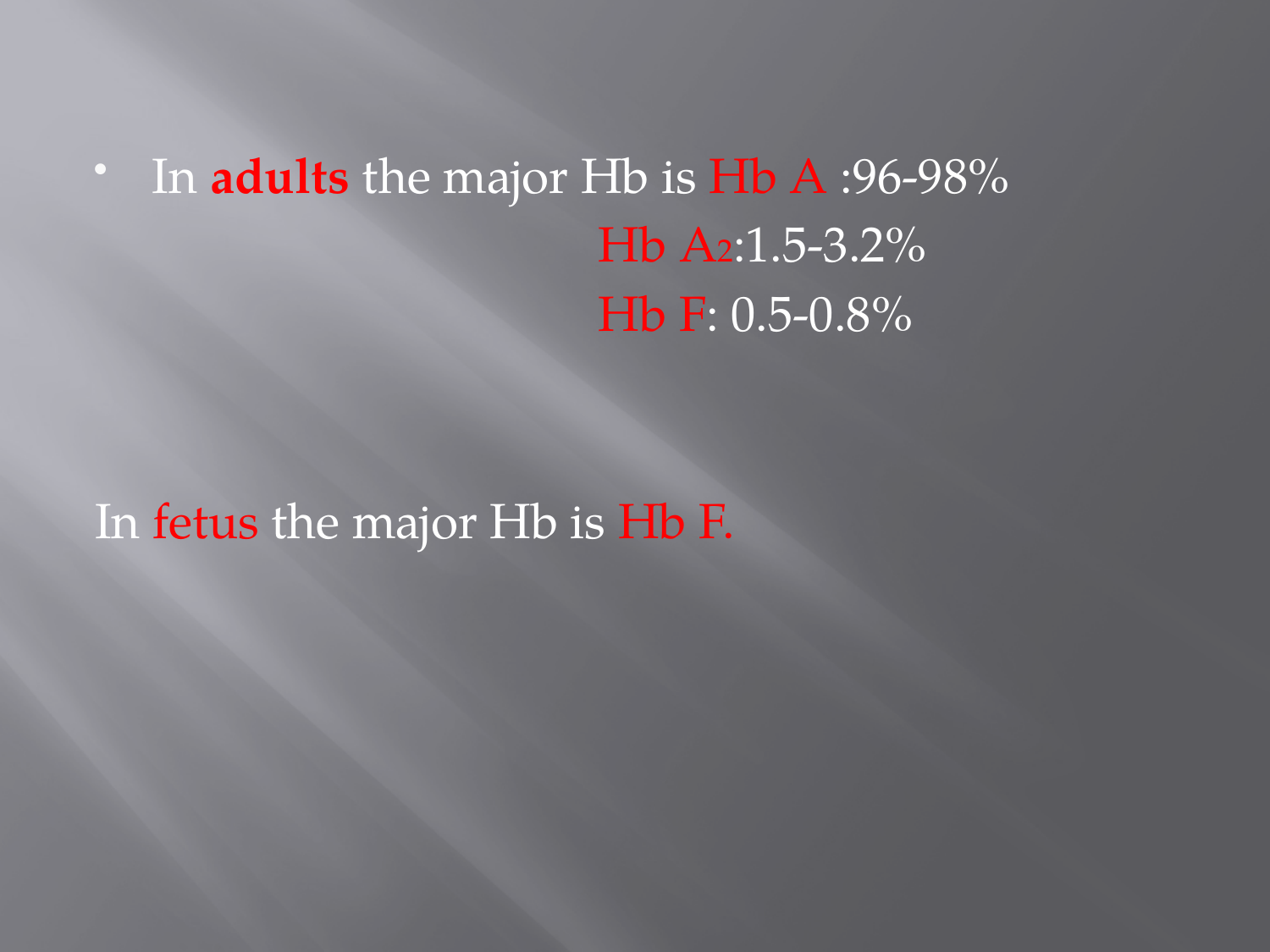

In adults the major Hb is Hb A :96-98%
                                         Hb A2:1.5-3.2%
                                         Hb F: 0.5-0.8%

In fetus the major Hb is Hb F.